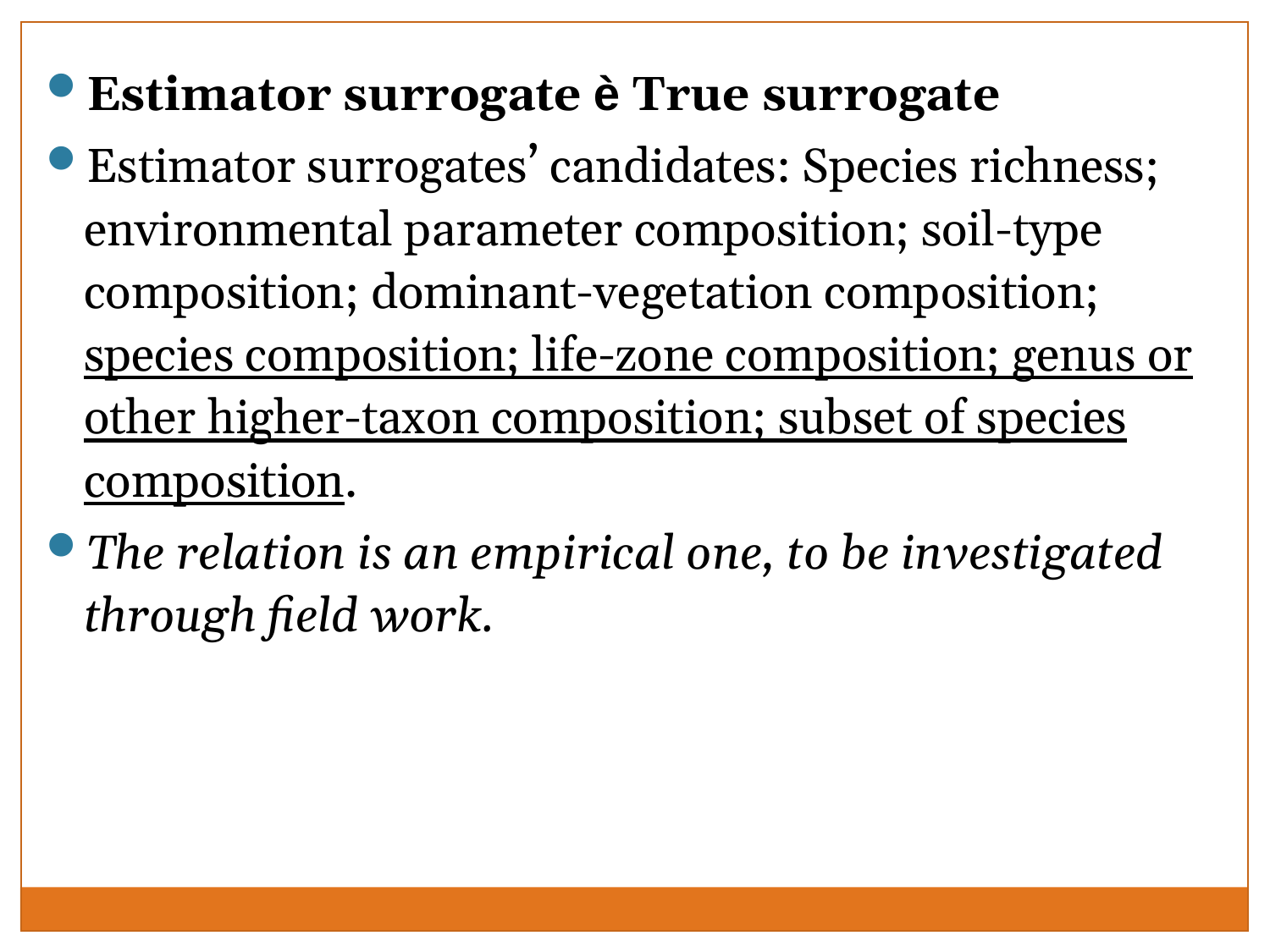

Estimator surrogate è True surrogate
Estimator surrogates’ candidates: Species richness; environmental parameter composition; soil-type composition; dominant-vegetation composition; species composition; life-zone composition; genus or other higher-taxon composition; subset of species composition.
The relation is an empirical one, to be investigated through field work.